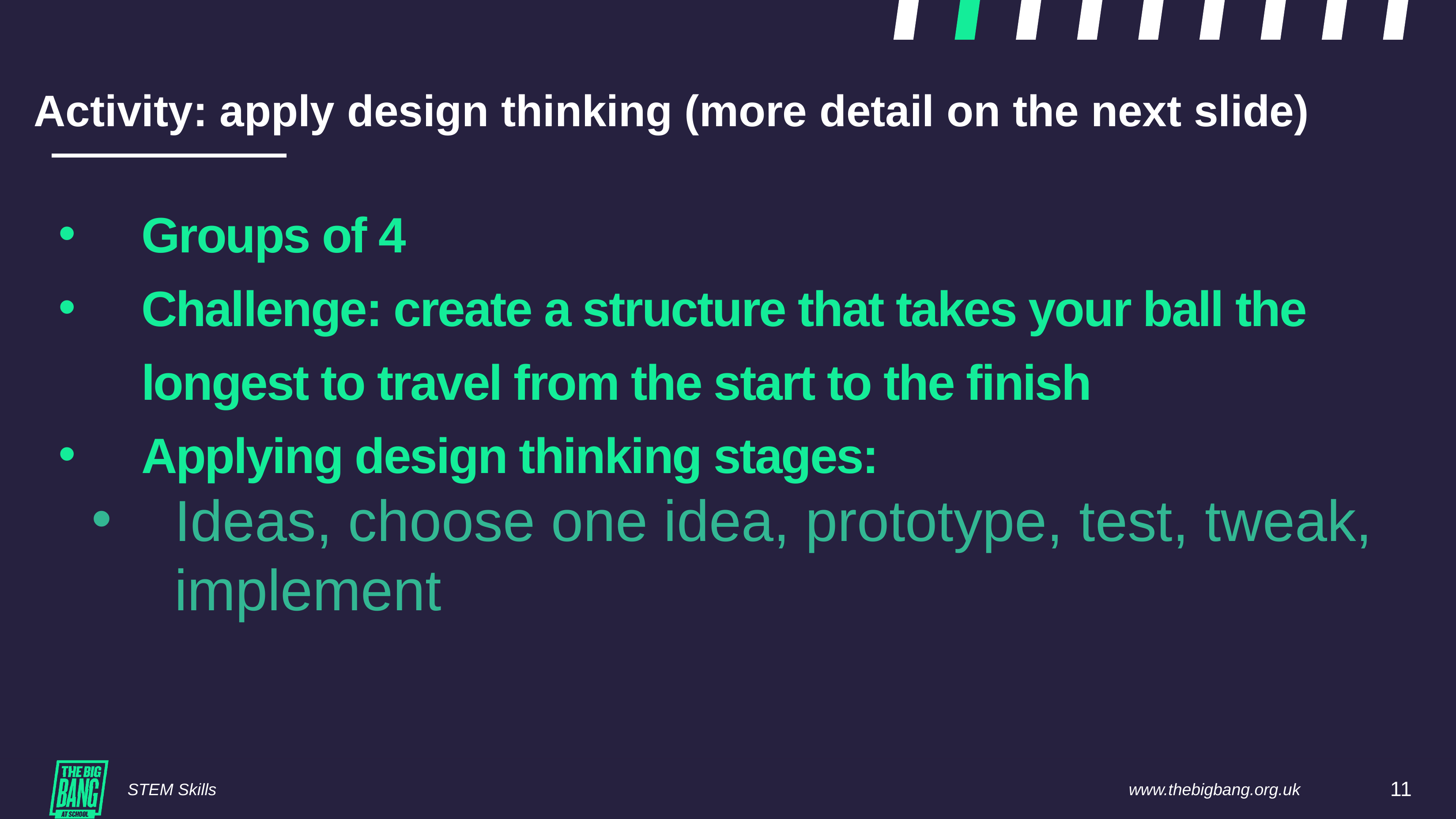

Activity: apply design thinking (more detail on the next slide)
Groups of 4
Challenge: create a structure that takes your ball the longest to travel from the start to the finish
Applying design thinking stages:
Ideas, choose one idea, prototype, test, tweak, implement